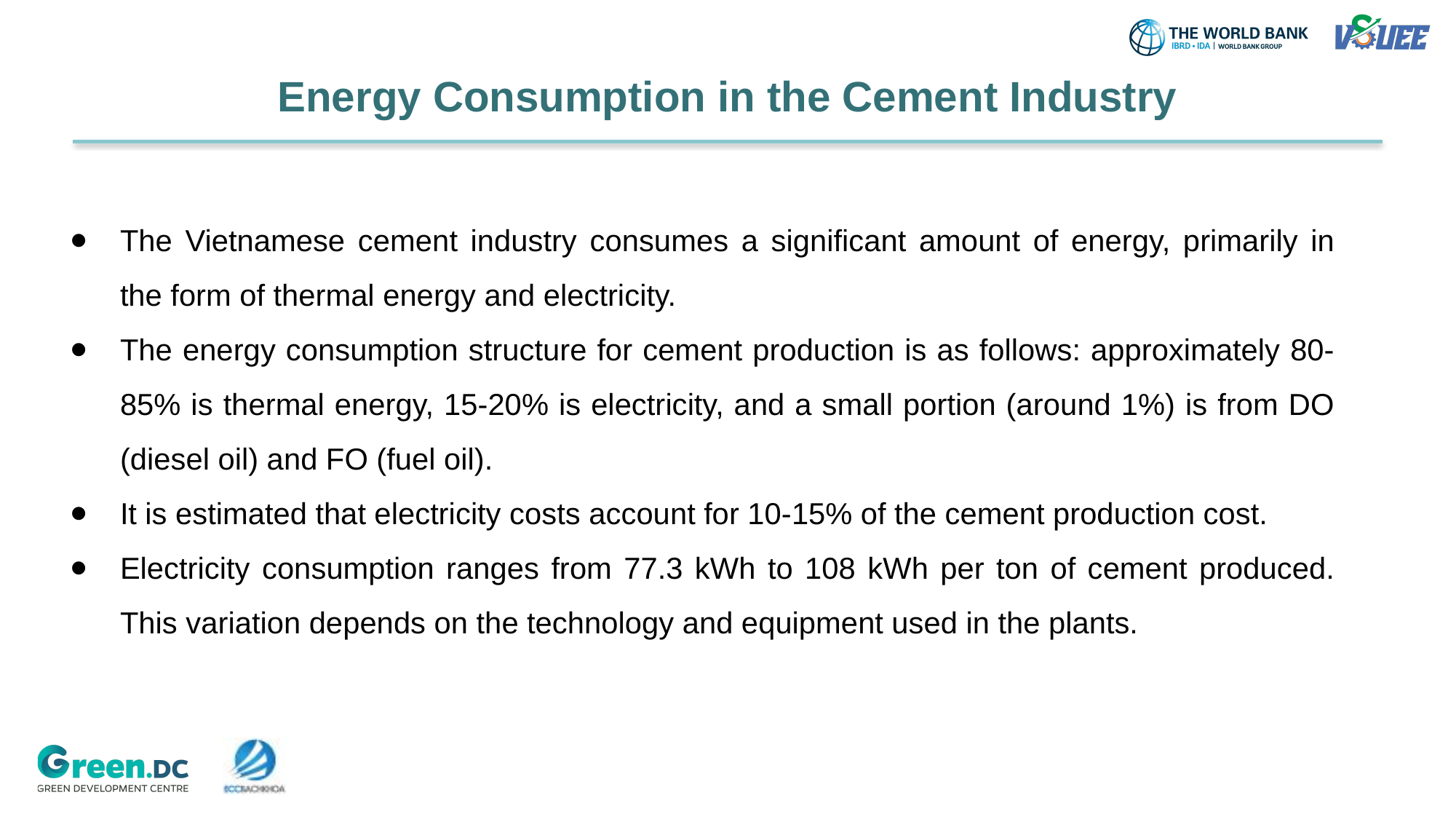

# Energy Consumption in the Cement Industry
The Vietnamese cement industry consumes a significant amount of energy, primarily in the form of thermal energy and electricity.
The energy consumption structure for cement production is as follows: approximately 80-85% is thermal energy, 15-20% is electricity, and a small portion (around 1%) is from DO (diesel oil) and FO (fuel oil).
It is estimated that electricity costs account for 10-15% of the cement production cost.
Electricity consumption ranges from 77.3 kWh to 108 kWh per ton of cement produced. This variation depends on the technology and equipment used in the plants.